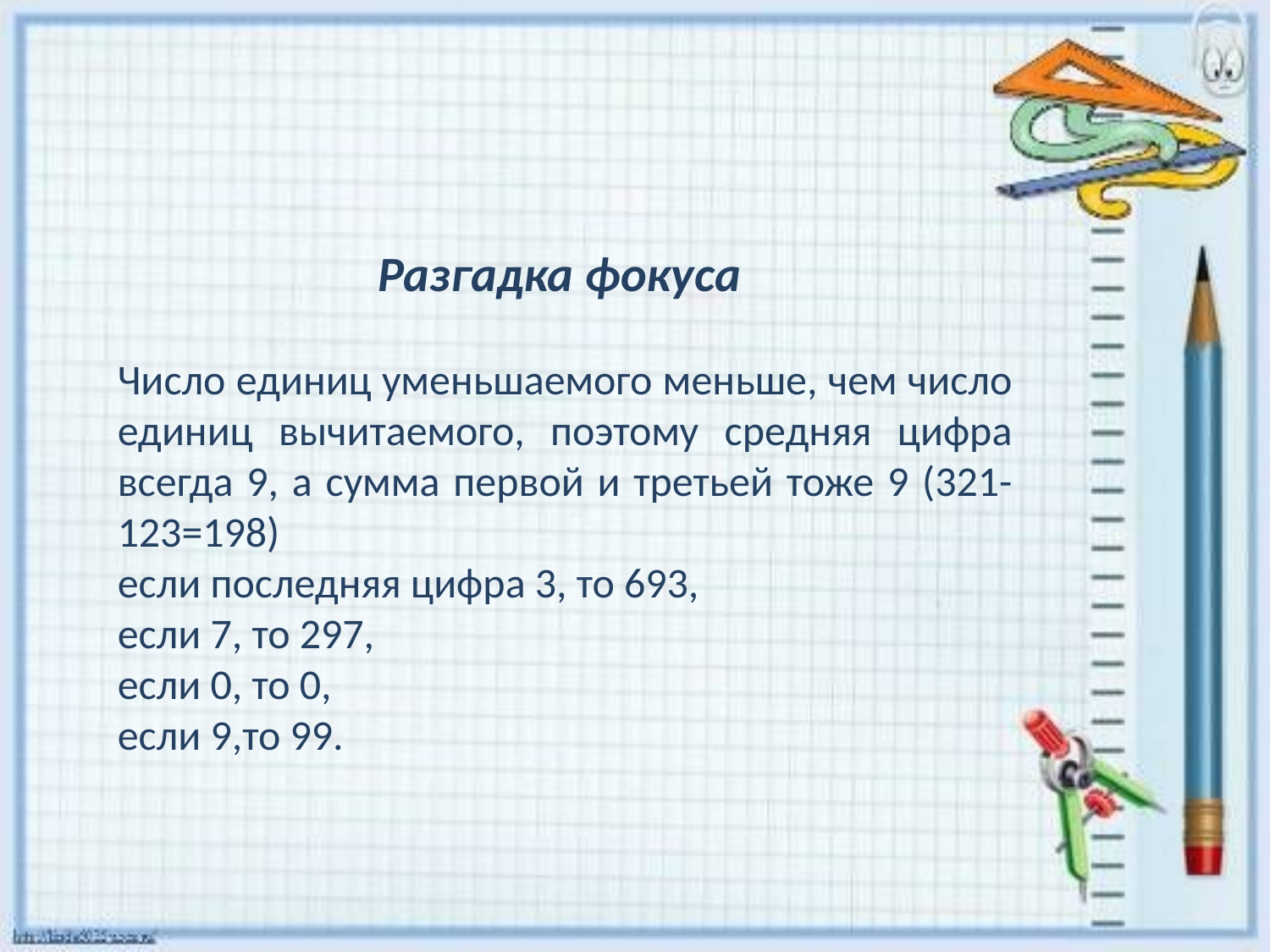

Разгадка фокуса

Число единиц уменьшаемого меньше, чем число единиц вычитаемого, поэтому средняя цифра всегда 9, а сумма первой и третьей тоже 9 (321-123=198)
если последняя цифра 3, то 693,
если 7, то 297,
если 0, то 0,
если 9,то 99.